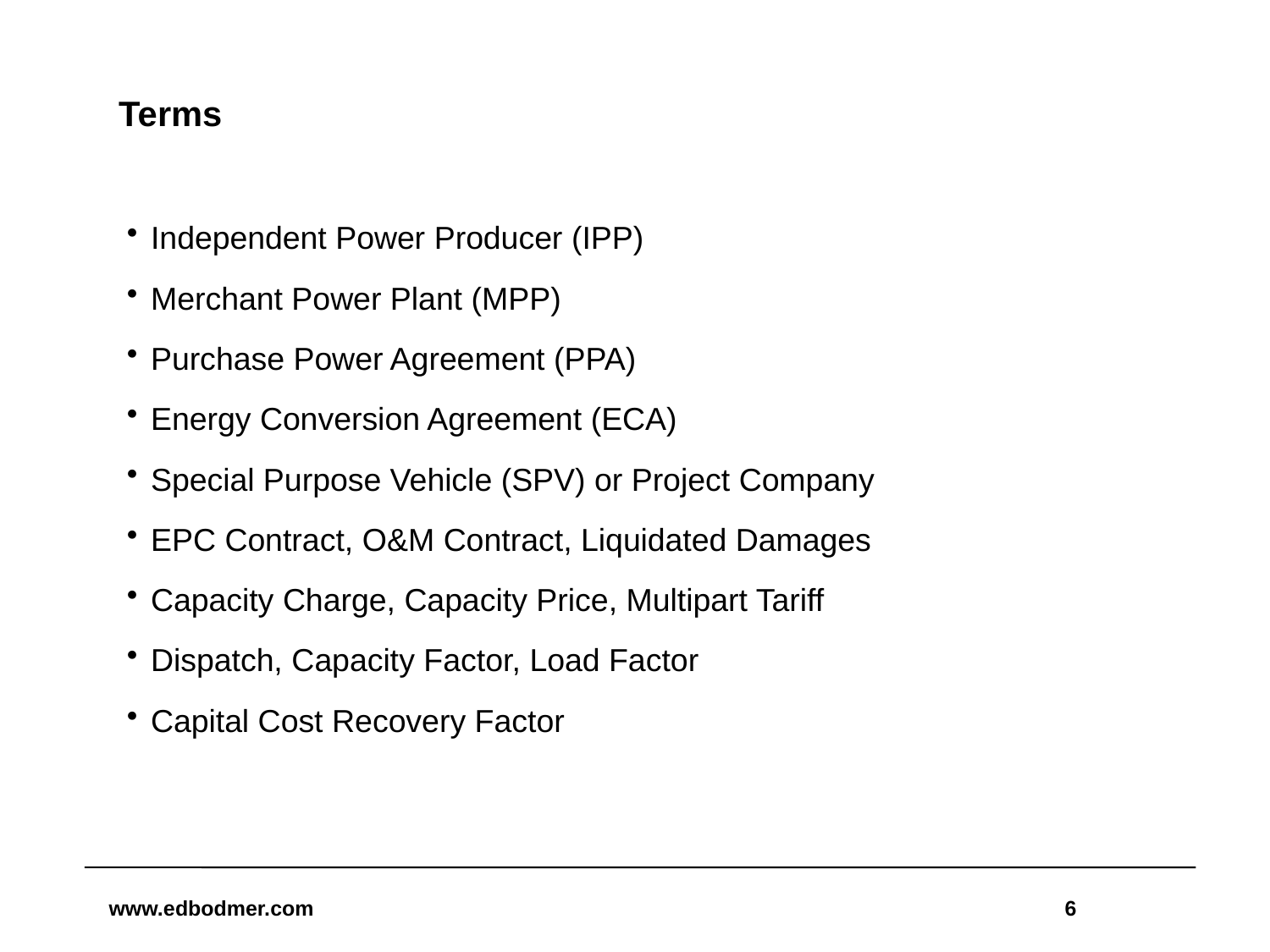

# Terms
Independent Power Producer (IPP)
Merchant Power Plant (MPP)
Purchase Power Agreement (PPA)
Energy Conversion Agreement (ECA)
Special Purpose Vehicle (SPV) or Project Company
EPC Contract, O&M Contract, Liquidated Damages
Capacity Charge, Capacity Price, Multipart Tariff
Dispatch, Capacity Factor, Load Factor
Capital Cost Recovery Factor